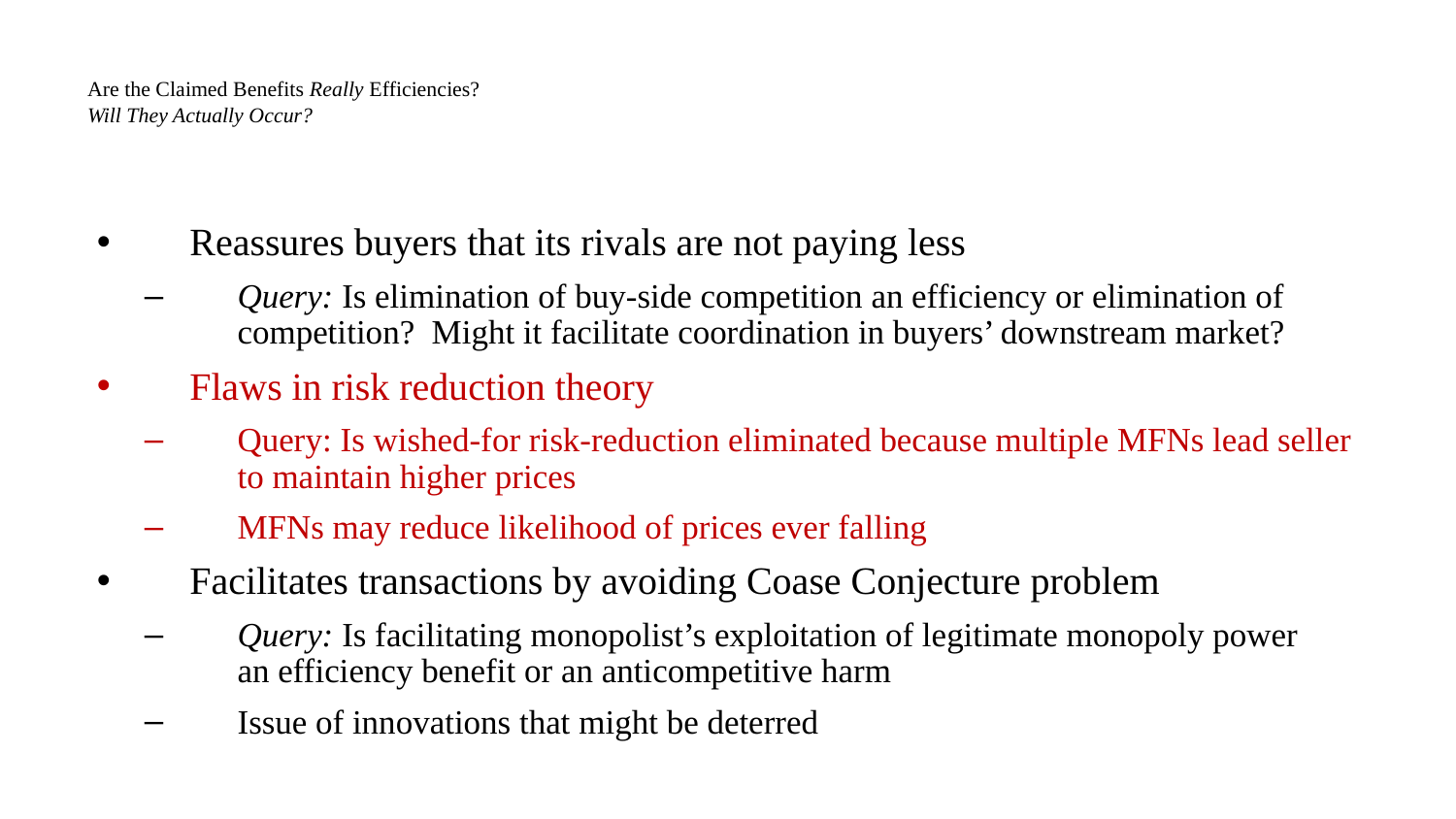

# Are the Claimed Benefits Really Efficiencies? Will They Actually Occur?
Reassures buyers that its rivals are not paying less
Query: Is elimination of buy-side competition an efficiency or elimination of competition?  Might it facilitate coordination in buyers’ downstream market?
Flaws in risk reduction theory
Query: Is wished-for risk-reduction eliminated because multiple MFNs lead seller to maintain higher prices
MFNs may reduce likelihood of prices ever falling
Facilitates transactions by avoiding Coase Conjecture problem
Query: Is facilitating monopolist’s exploitation of legitimate monopoly power
an efficiency benefit or an anticompetitive harm
Issue of innovations that might be deterred